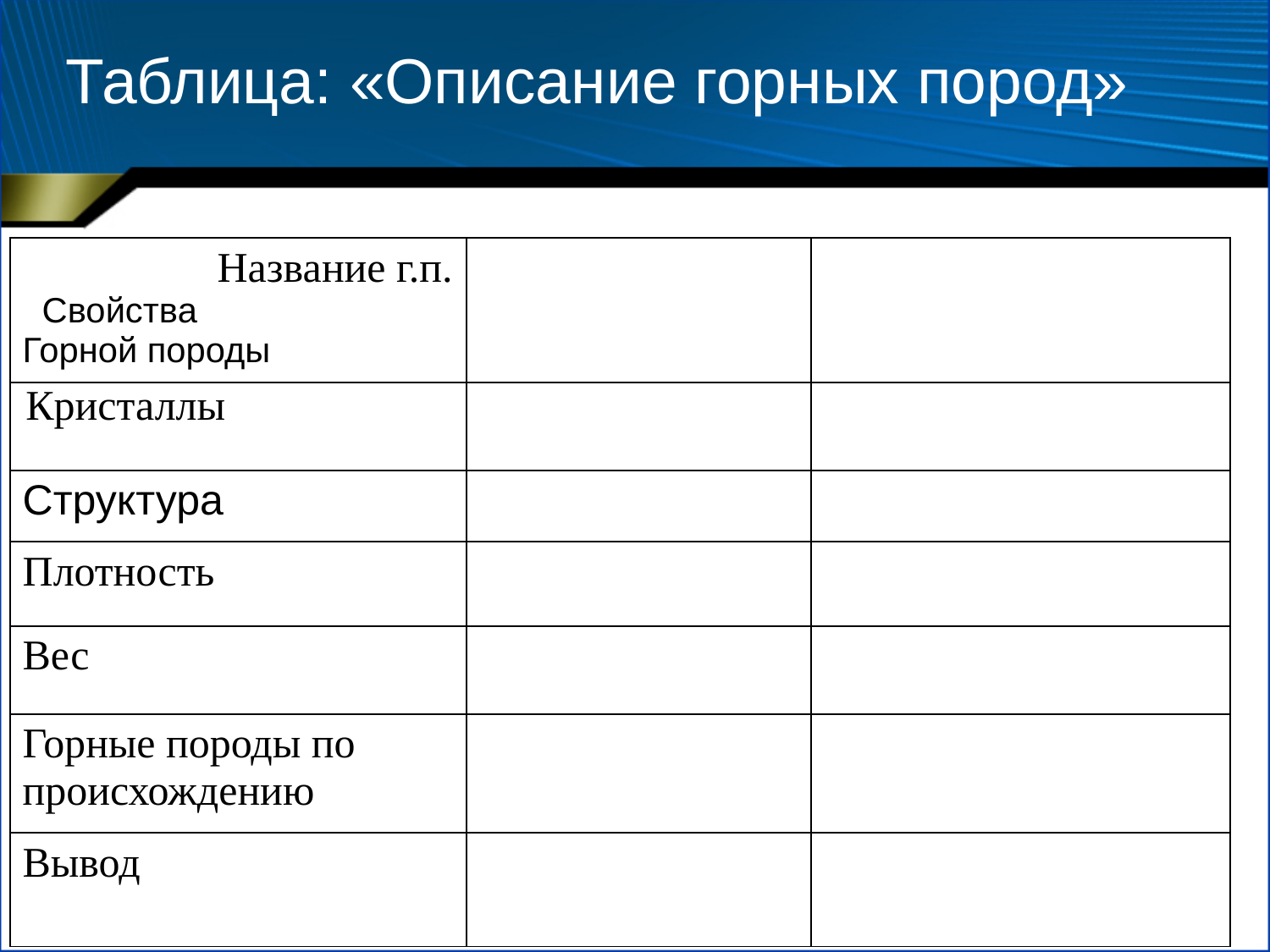

# Таблица: «Описание горных пород»

| Название г.п. Свойства Горной породы |  |  |
| --- | --- | --- |
| Кристаллы |  |  |
| Структура |  |  |
| Плотность |  |  |
| Вес |  |  |
| Горные породы по происхождению |  |  |
| Вывод |  |  |